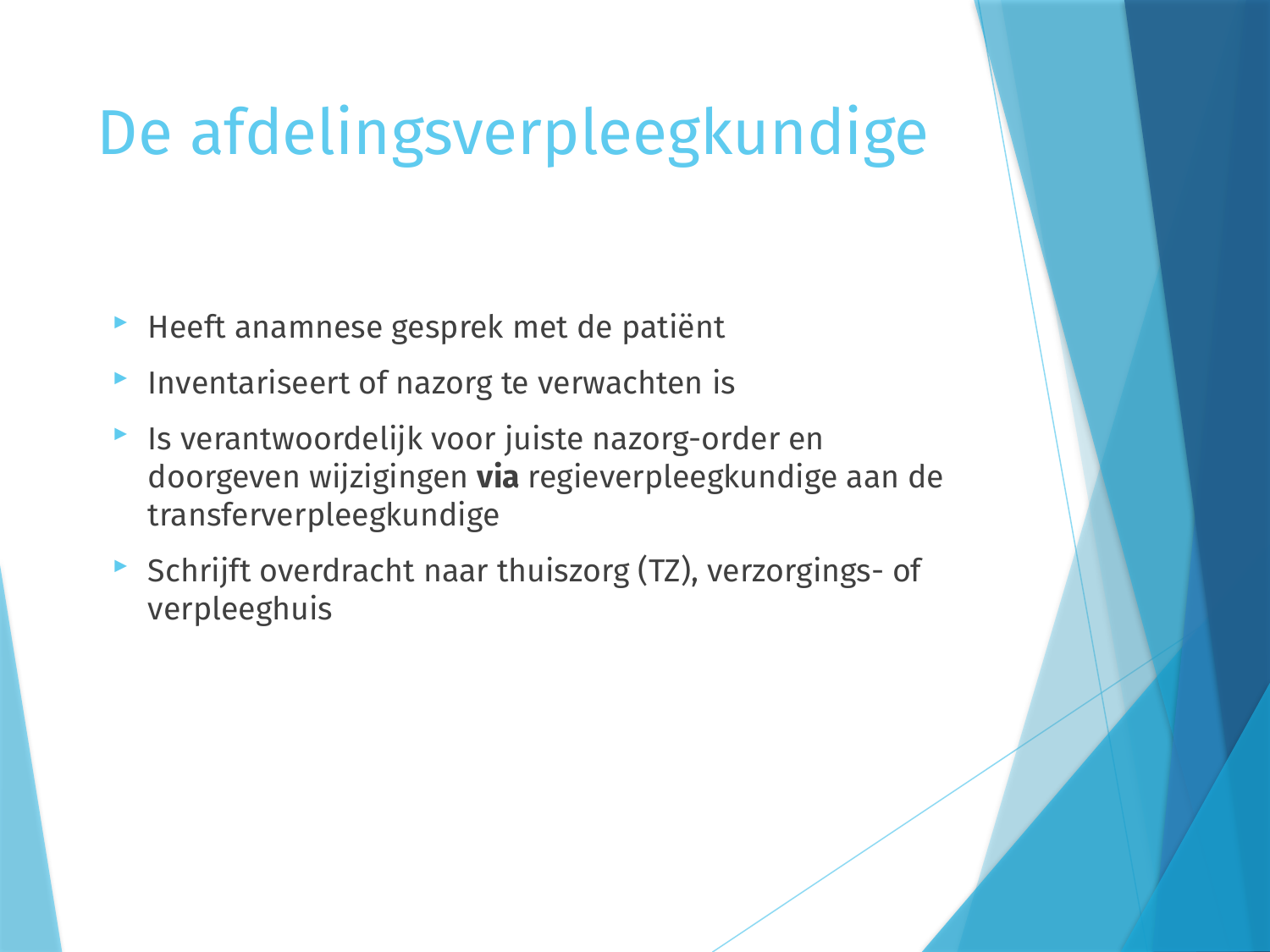

# De afdelingsverpleegkundige
Heeft anamnese gesprek met de patiënt
Inventariseert of nazorg te verwachten is
Is verantwoordelijk voor juiste nazorg-order en doorgeven wijzigingen via regieverpleegkundige aan de transferverpleegkundige
Schrijft overdracht naar thuiszorg (TZ), verzorgings- of verpleeghuis